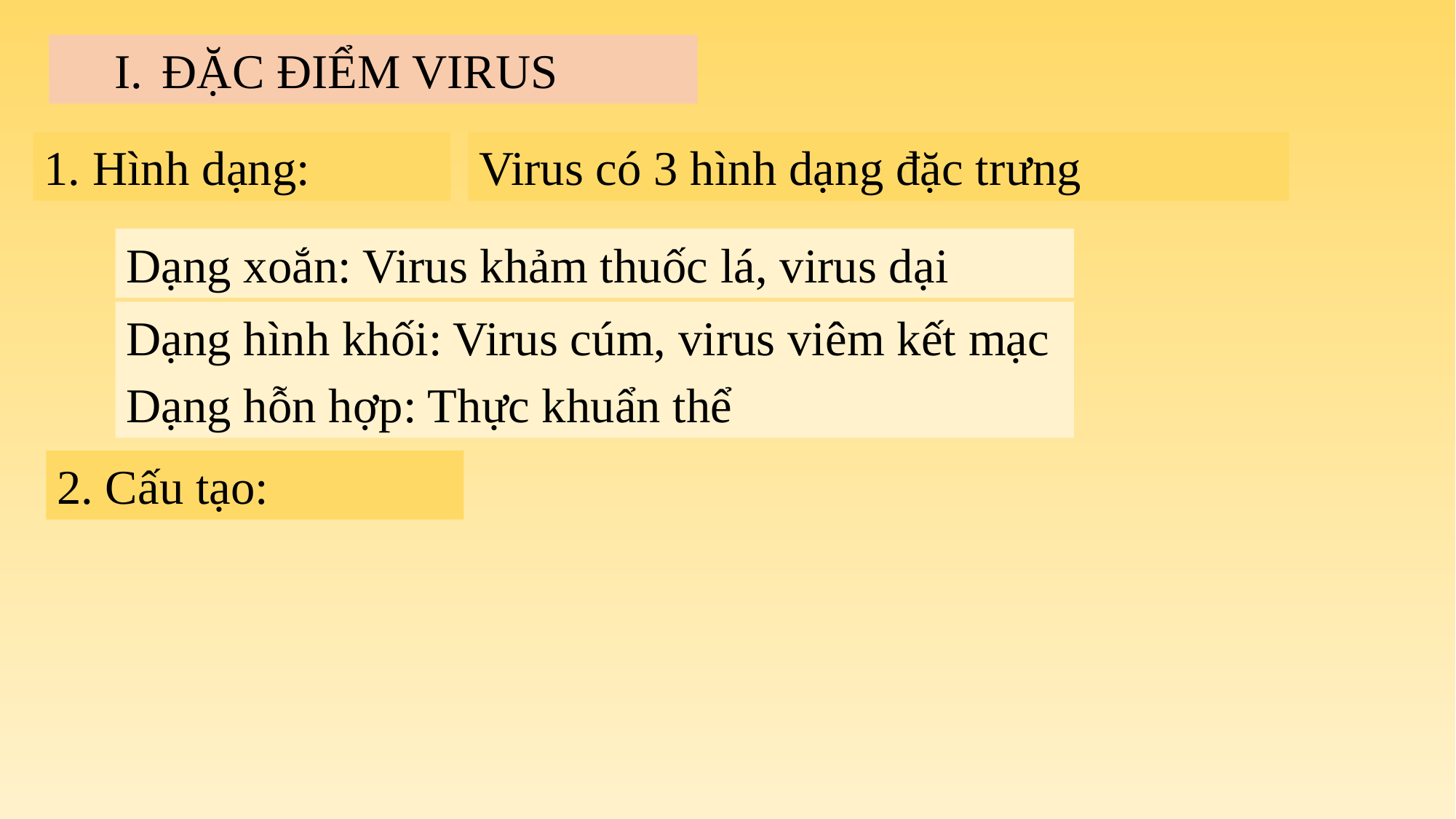

ĐẶC ĐIỂM VIRUS
1. Hình dạng:
Virus có 3 hình dạng đặc trưng
Dạng xoắn: Virus khảm thuốc lá, virus dại
Dạng hình khối: Virus cúm, virus viêm kết mạc
Dạng hỗn hợp: Thực khuẩn thể
2. Cấu tạo: